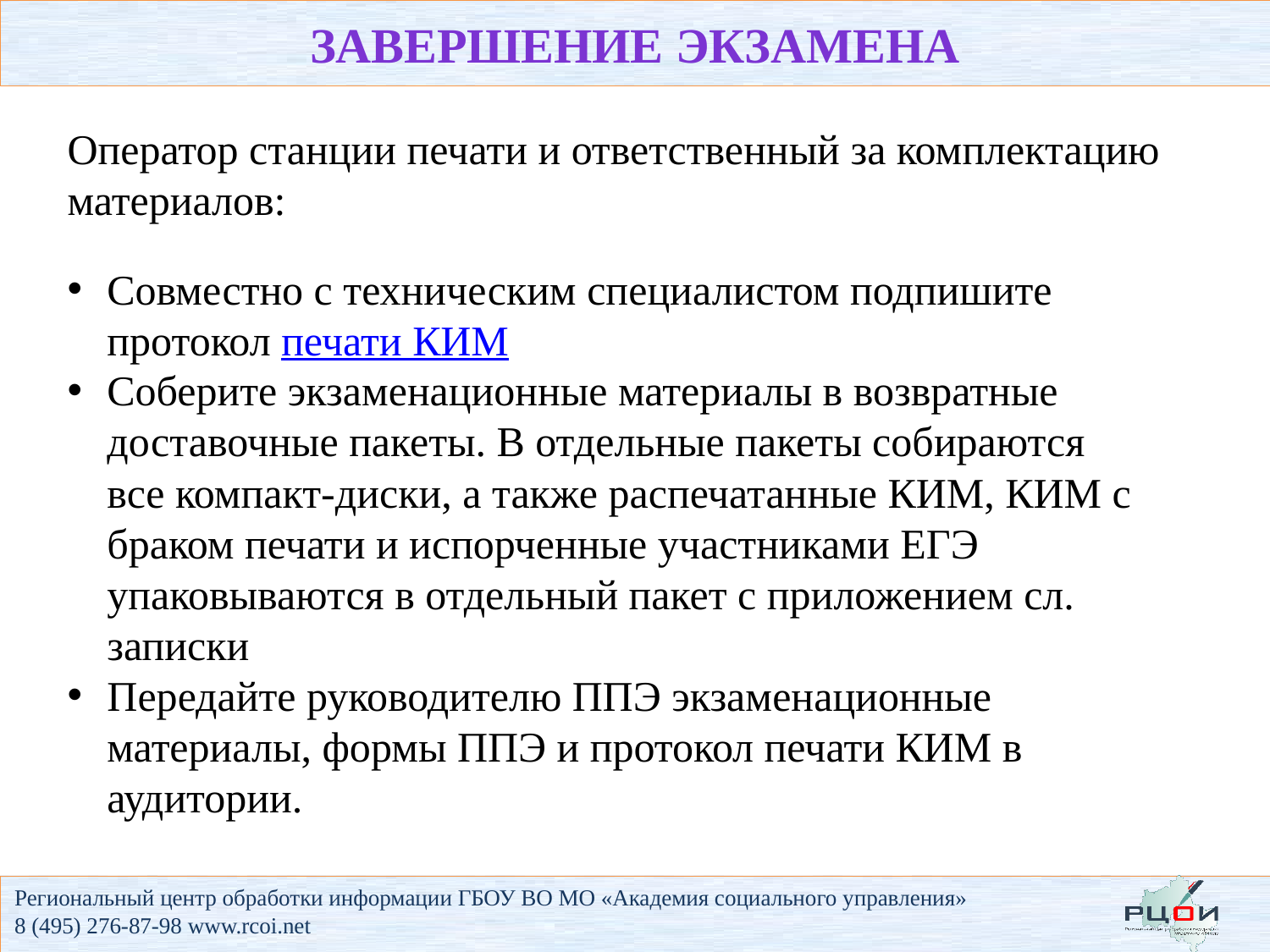

завершение экзамена
Оператор станции печати и ответственный за комплектацию материалов:
Совместно с техническим специалистом подпишите протокол печати КИМ
Соберите экзаменационные материалы в возвратные доставочные пакеты. В отдельные пакеты собираются все компакт-диски, а также распечатанные КИМ, КИМ с браком печати и испорченные участниками ЕГЭ упаковываются в отдельный пакет с приложением сл. записки
Передайте руководителю ППЭ экзаменационные материалы, формы ППЭ и протокол печати КИМ в аудитории.